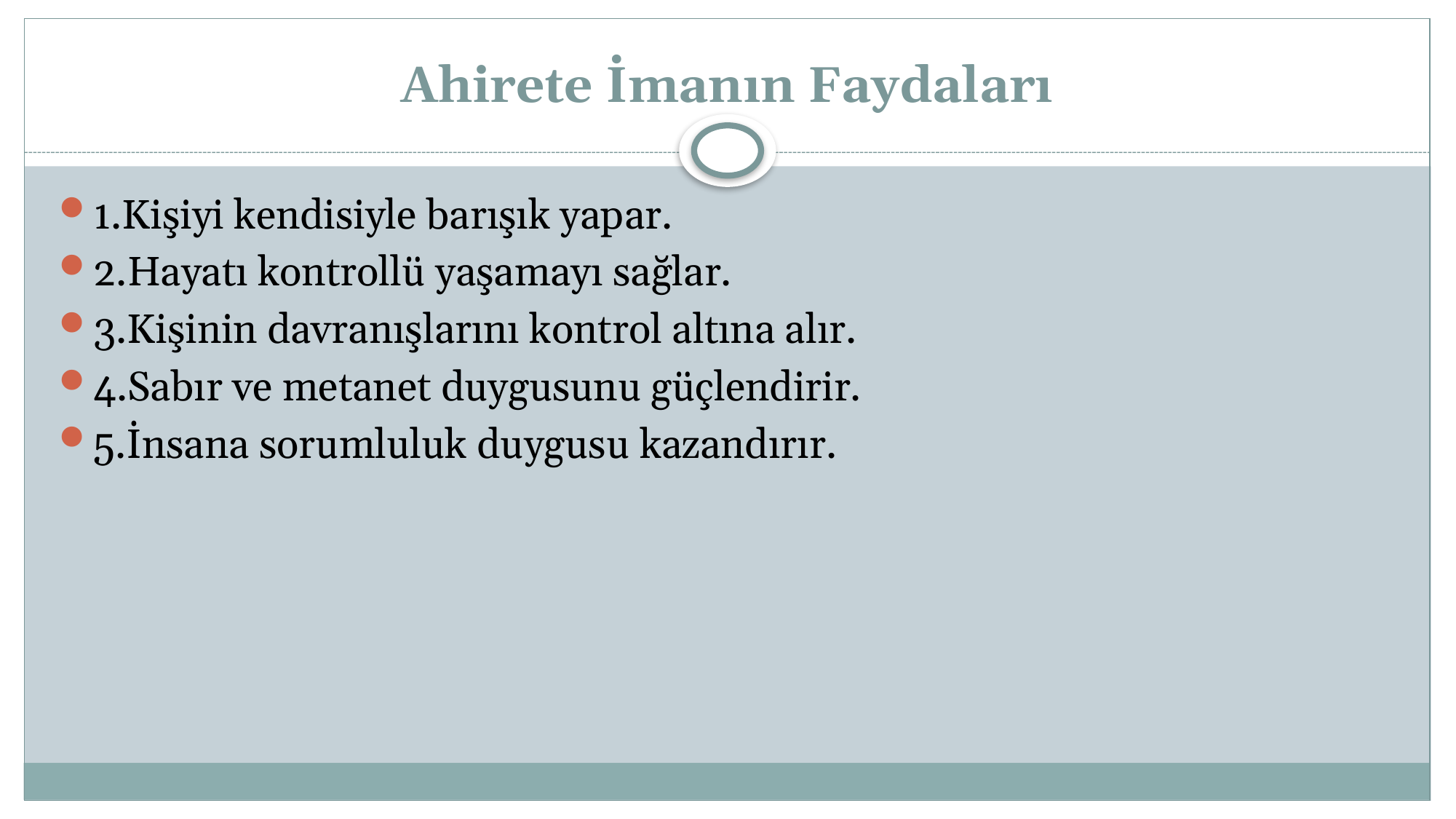

# Ahirete İmanın Faydaları
1.Kişiyi kendisiyle barışık yapar.
2.Hayatı kontrollü yaşamayı sağlar.
3.Kişinin davranışlarını kontrol altına alır.
4.Sabır ve metanet duygusunu güçlendirir.
5.İnsana sorumluluk duygusu kazandırır.